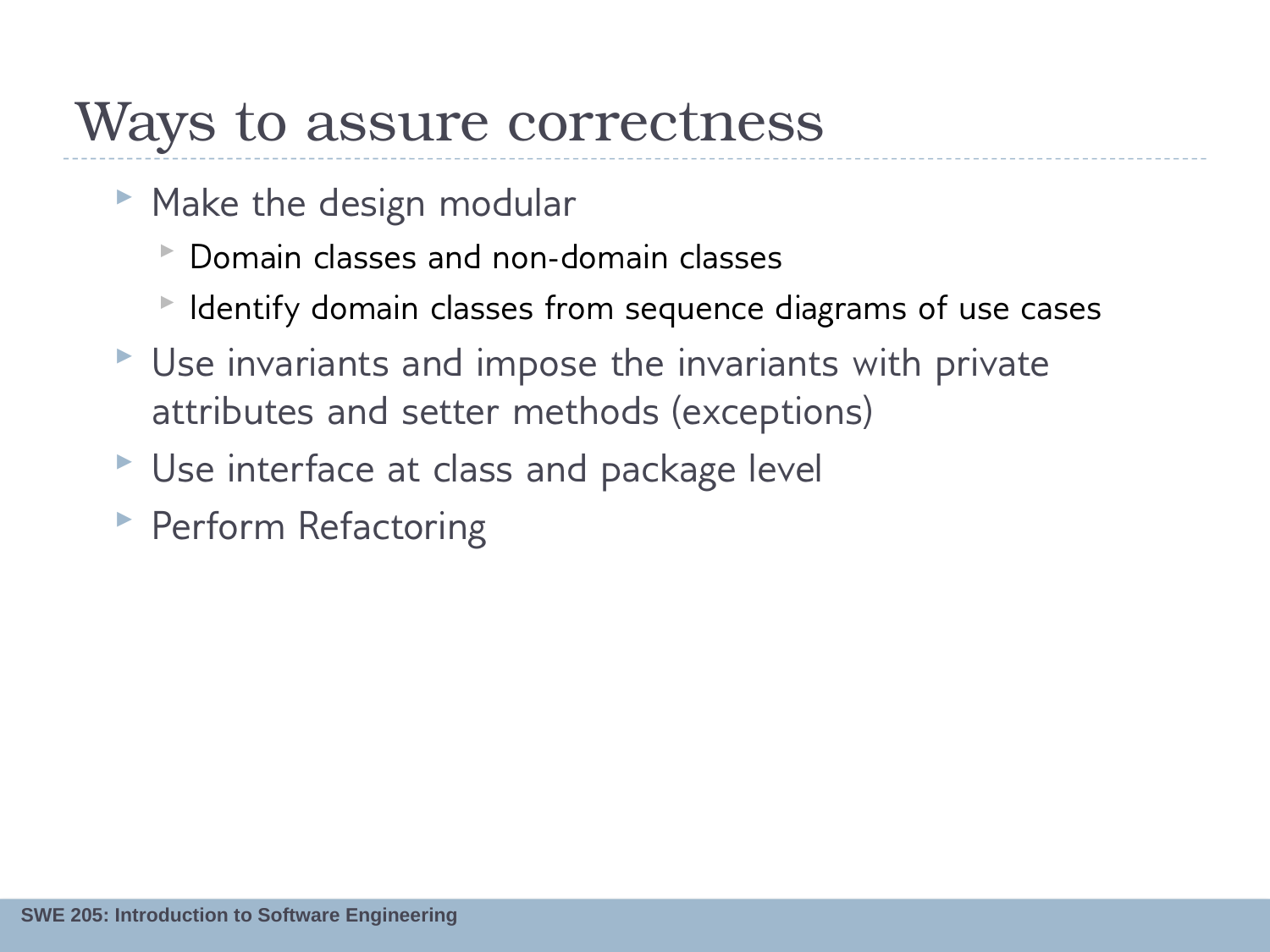

# Ways to assure correctness
Make the design modular
Domain classes and non-domain classes
Identify domain classes from sequence diagrams of use cases
Use invariants and impose the invariants with private attributes and setter methods (exceptions)
Use interface at class and package level
Perform Refactoring